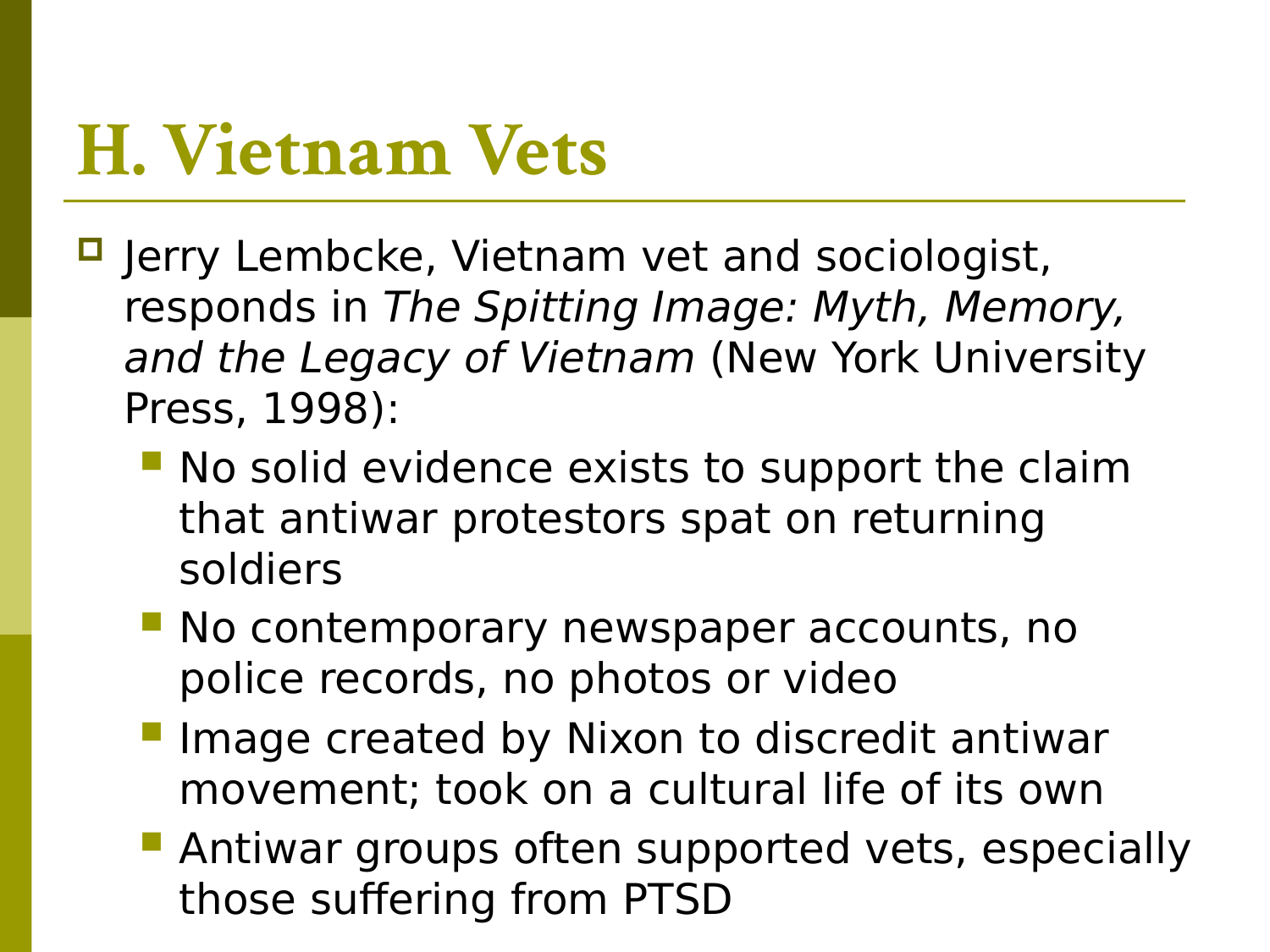

# H. Vietnam Vets
Jerry Lembcke, Vietnam vet and sociologist, responds in The Spitting Image: Myth, Memory, and the Legacy of Vietnam (New York University Press, 1998):
No solid evidence exists to support the claim that antiwar protestors spat on returning soldiers
No contemporary newspaper accounts, no police records, no photos or video
Image created by Nixon to discredit antiwar movement; took on a cultural life of its own
Antiwar groups often supported vets, especially those suffering from PTSD